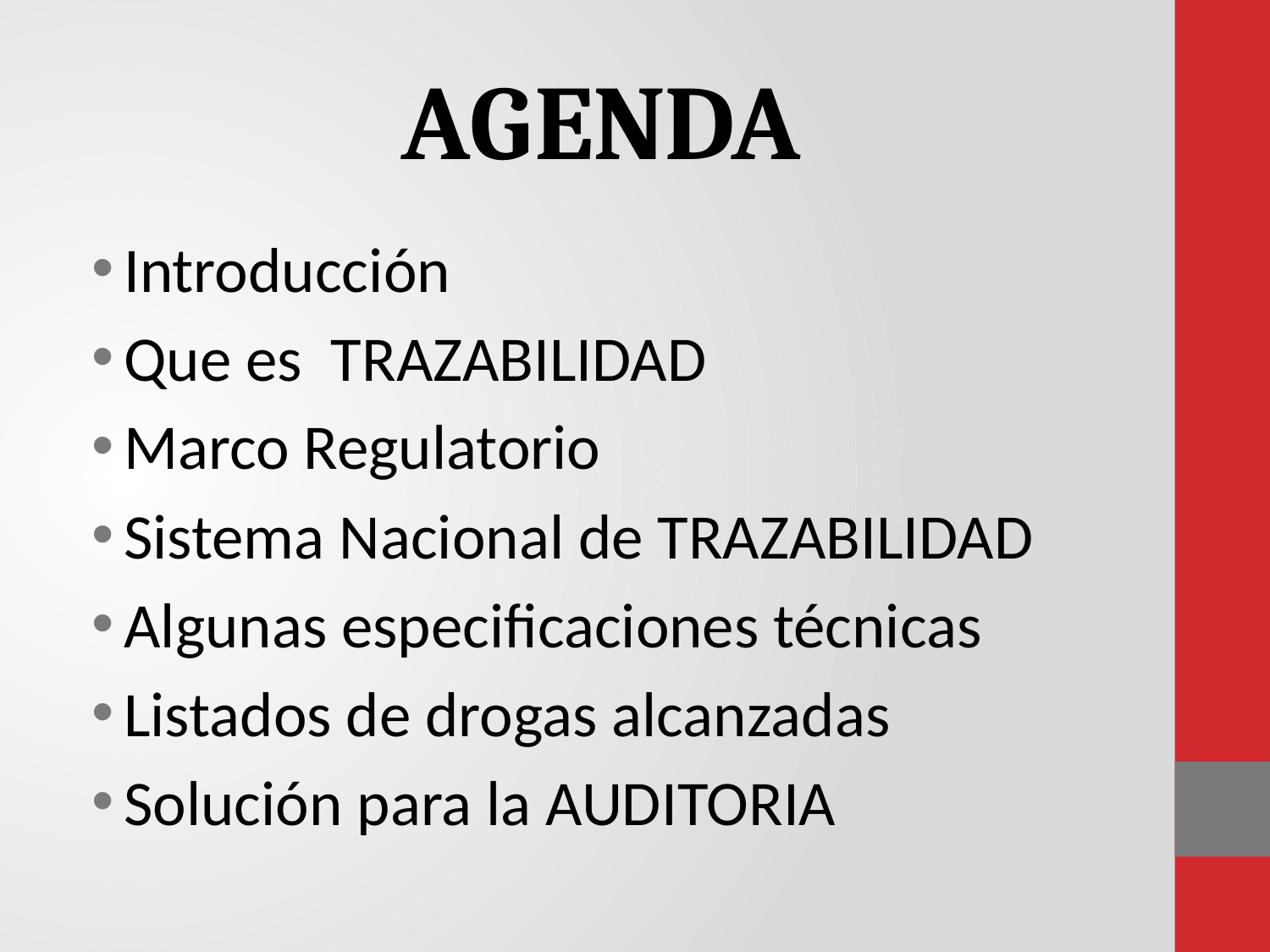

# AGENDA
Introducción
Que es  TRAZABILIDAD
Marco Regulatorio
Sistema Nacional de TRAZABILIDAD
Algunas especificaciones técnicas
Listados de drogas alcanzadas
Solución para la AUDITORIA